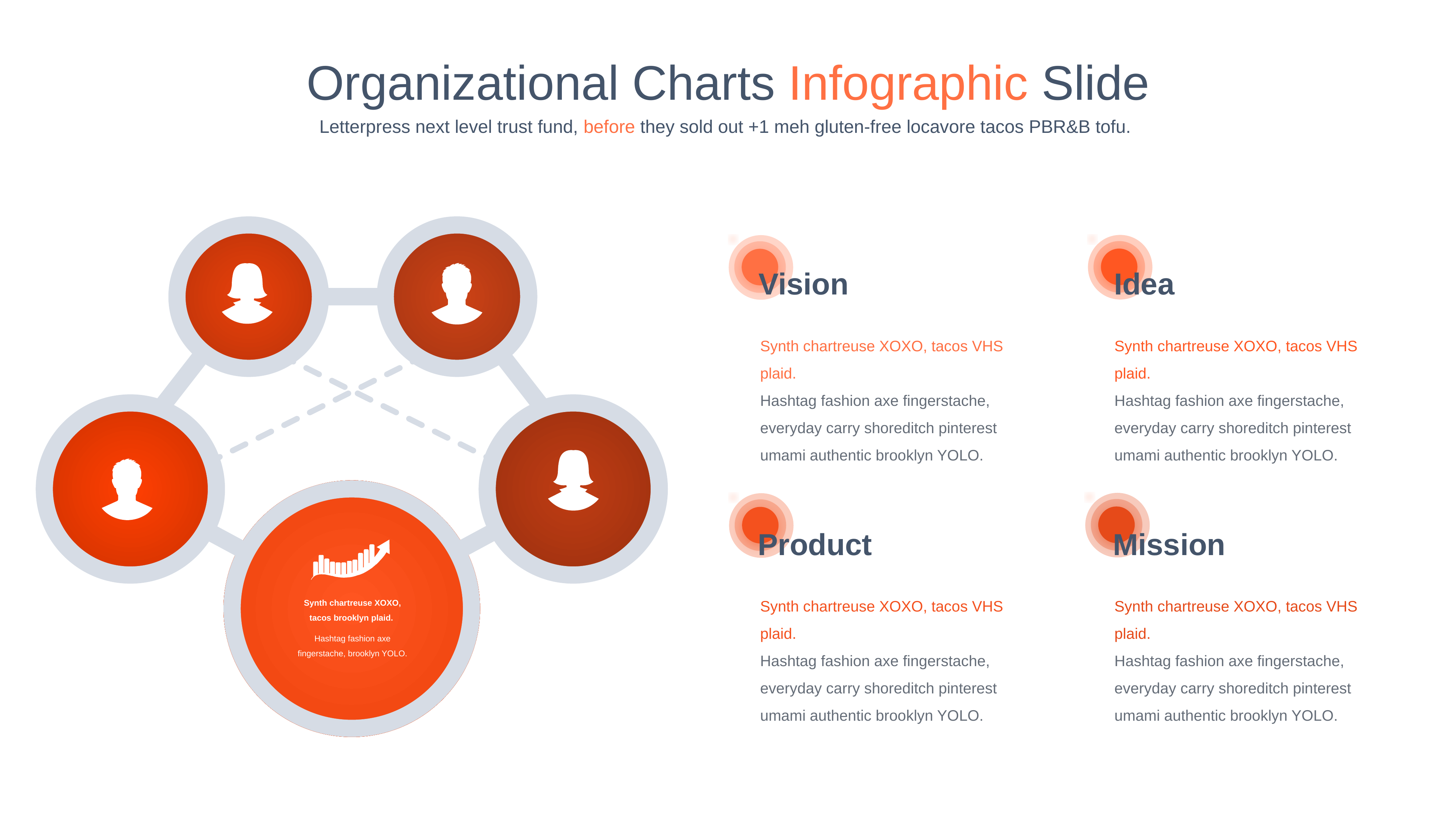

Organizational Charts Infographic Slide
Letterpress next level trust fund, before they sold out +1 meh gluten-free locavore tacos PBR&B tofu.

Synth chartreuse XOXO, tacos brooklyn plaid.
Hashtag fashion axe fingerstache, brooklyn YOLO.

Idea
Synth chartreuse XOXO, tacos VHS plaid.
Hashtag fashion axe fingerstache, everyday carry shoreditch pinterest umami authentic brooklyn YOLO.

Vision
Synth chartreuse XOXO, tacos VHS plaid.
Hashtag fashion axe fingerstache, everyday carry shoreditch pinterest umami authentic brooklyn YOLO.

Mission
Synth chartreuse XOXO, tacos VHS plaid.
Hashtag fashion axe fingerstache, everyday carry shoreditch pinterest umami authentic brooklyn YOLO.

Product
Synth chartreuse XOXO, tacos VHS plaid.
Hashtag fashion axe fingerstache, everyday carry shoreditch pinterest umami authentic brooklyn YOLO.